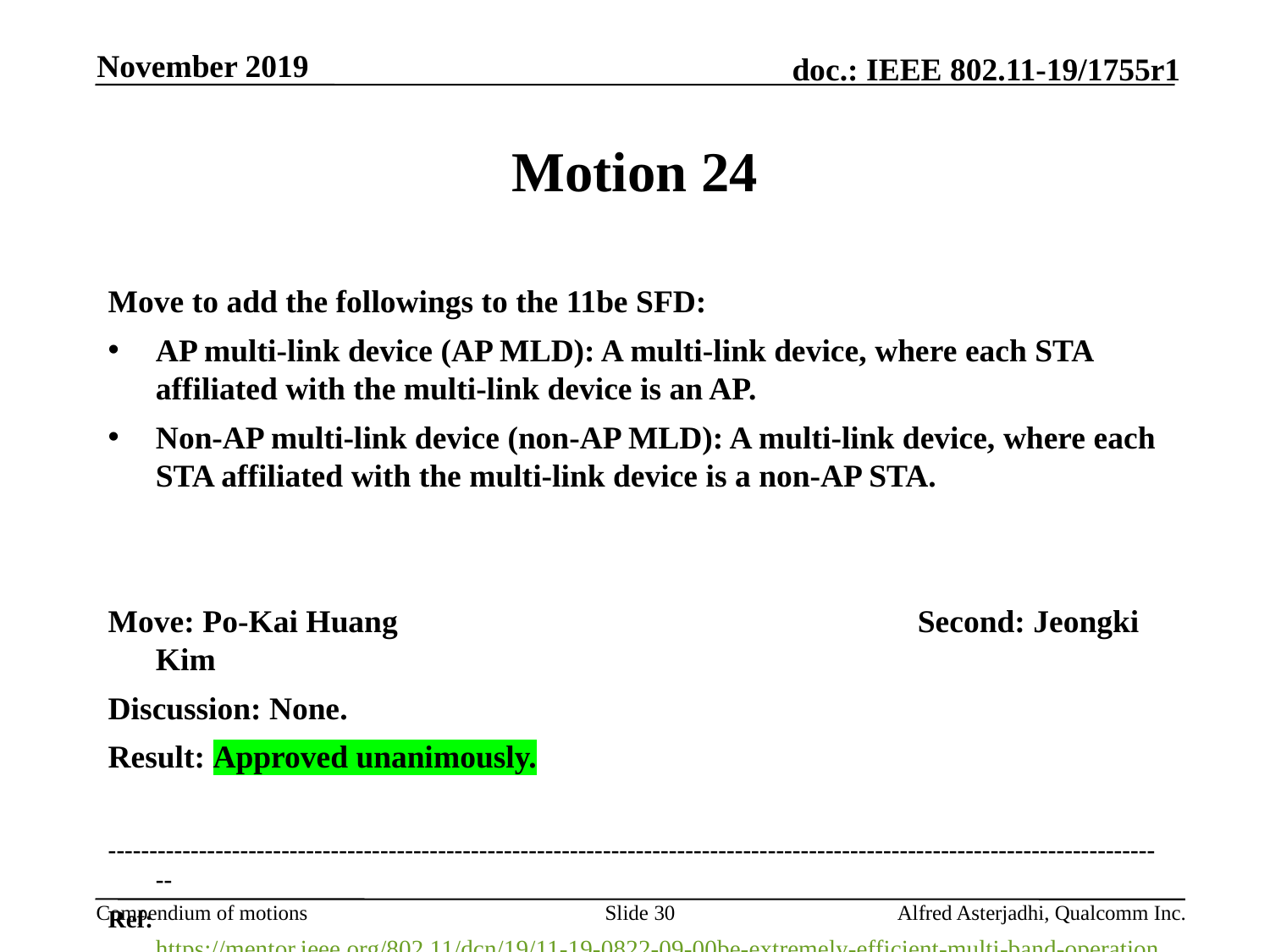

November 2019
# Motion 24
Move to add the followings to the 11be SFD:
AP multi-link device (AP MLD): A multi-link device, where each STA affiliated with the multi-link device is an AP.
Non-AP multi-link device (non-AP MLD): A multi-link device, where each STA affiliated with the multi-link device is a non-AP STA.

Move: Po-Kai Huang 					Second: Jeongki Kim
Discussion: None.
Result: Approved unanimously.

---------------------------------------------------------------------------------------------------------------------------------
Ref: https://mentor.ieee.org/802.11/dcn/19/11-19-0822-09-00be-extremely-efficient-multi-band-operation.pptx
Slide 30
Alfred Asterjadhi, Qualcomm Inc.